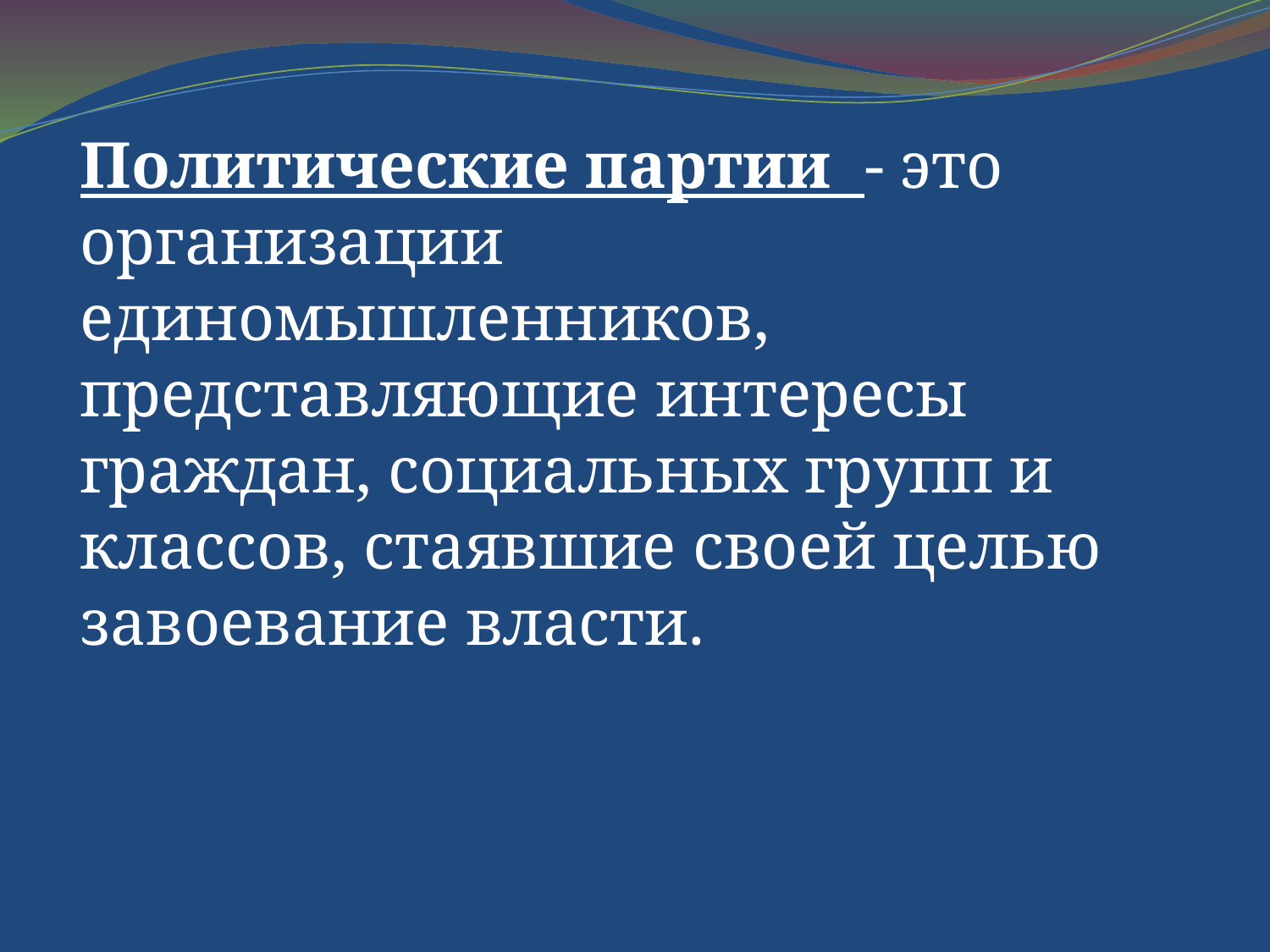

Политические партии  - это организации единомышленников, представляющие интересы граждан, социальных групп и классов, стаявшие своей целью завоевание власти.